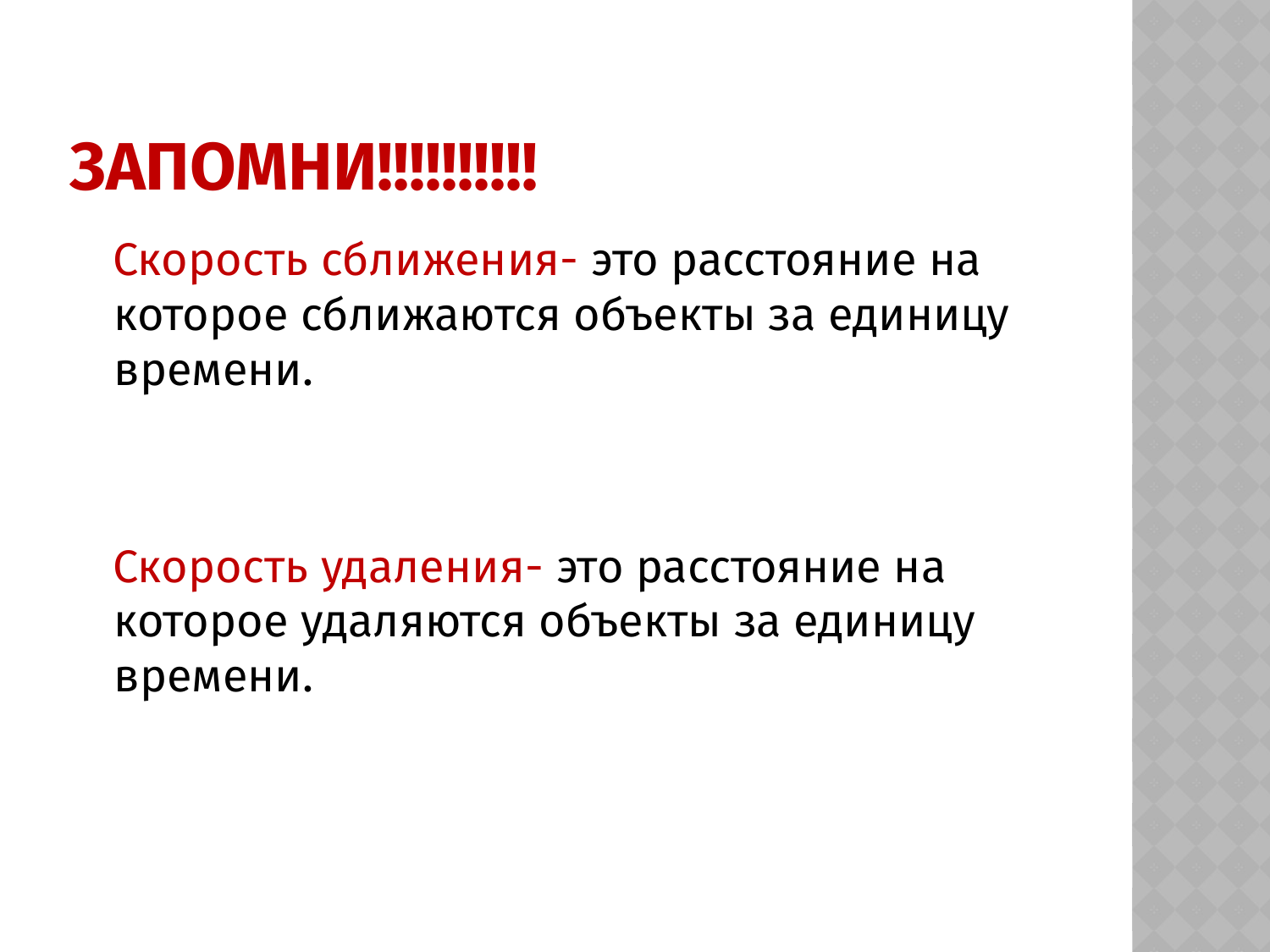

# Запомни!!!!!!!!!!
   Скорость сближения- это расстояние на которое сближаются объекты за единицу времени.

   Скорость удаления- это расстояние на которое удаляются объекты за единицу времени.